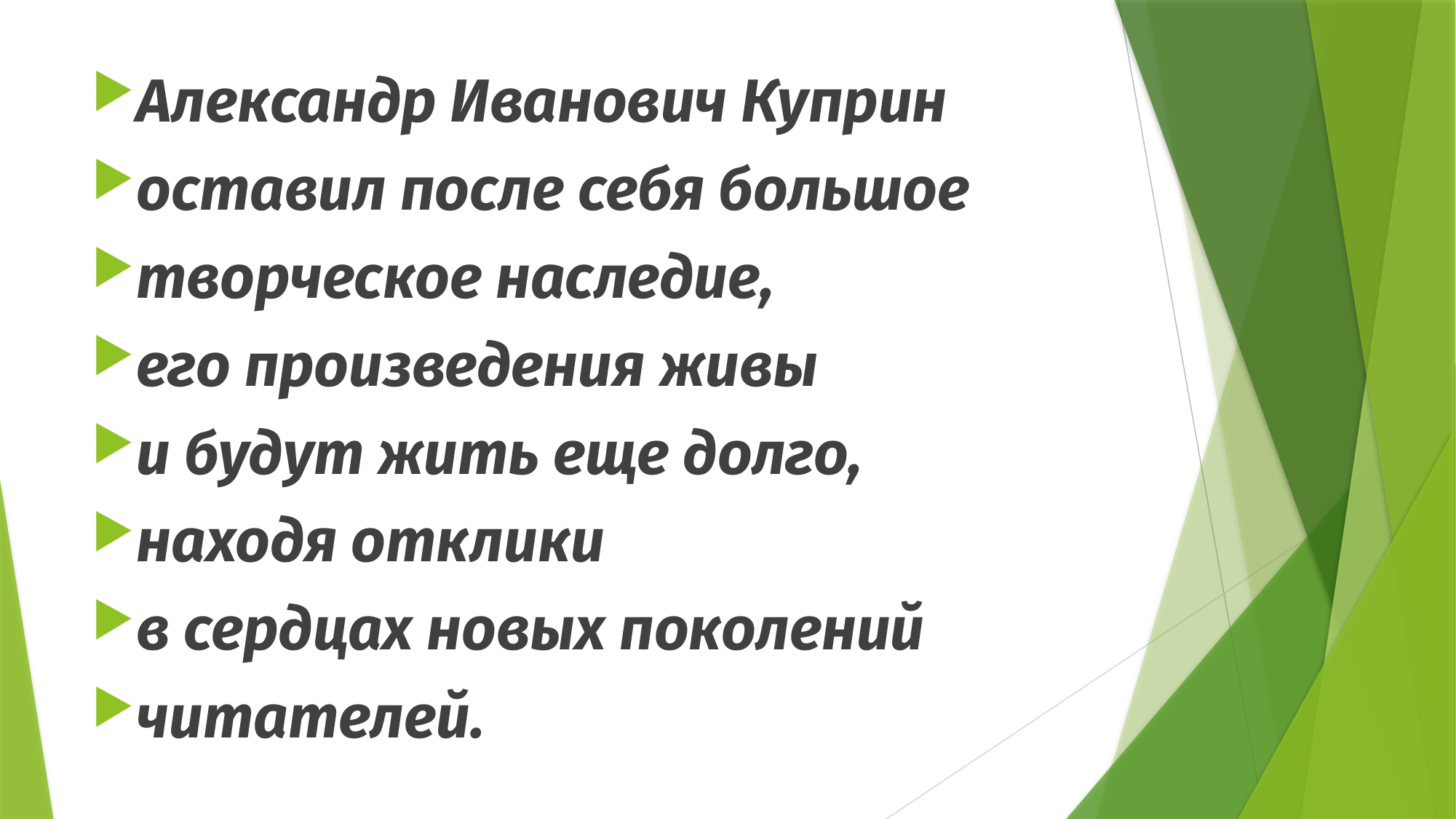

#
Александр Иванович Куприн
оставил после себя большое
творческое наследие,
его произведения живы
и будут жить еще долго,
находя отклики
в сердцах новых поколений
читателей.